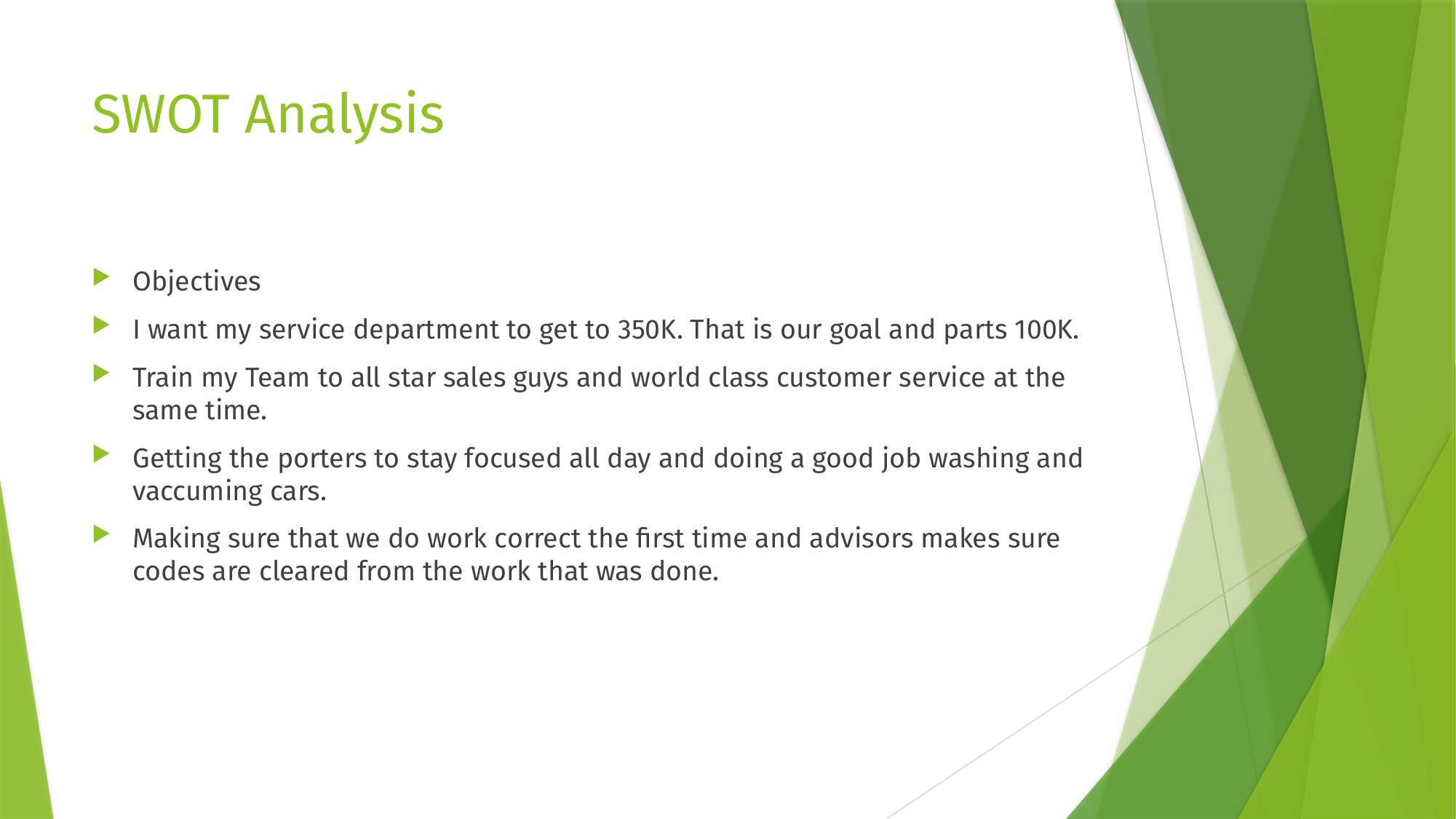

# SWOT Analysis
Objectives
I want my service department to get to 350K. That is our goal and parts 100K.
Train my Team to all star sales guys and world class customer service at the same time.
Getting the porters to stay focused all day and doing a good job washing and vaccuming cars.
Making sure that we do work correct the first time and advisors makes sure codes are cleared from the work that was done.